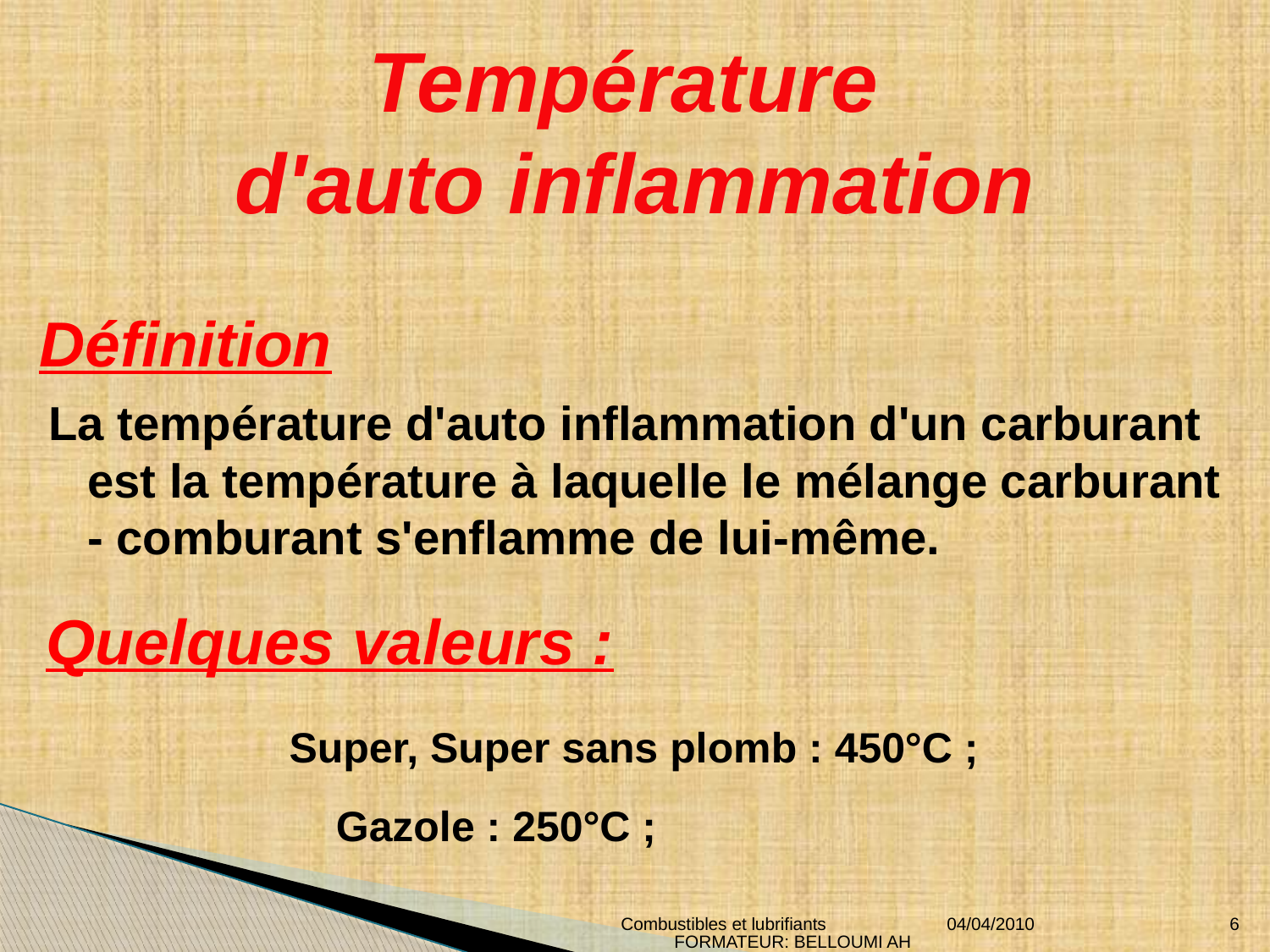

# Température d'auto inflammation
Définition
La température d'auto inflammation d'un carburant est la température à laquelle le mélange carburant - comburant s'enflamme de lui-même.
Quelques valeurs :
Super, Super sans plomb : 450°C ;
Gazole : 250°C ;
Combustibles et lubrifiants                              FORMATEUR: BELLOUMI AHMED
04/04/2010
6